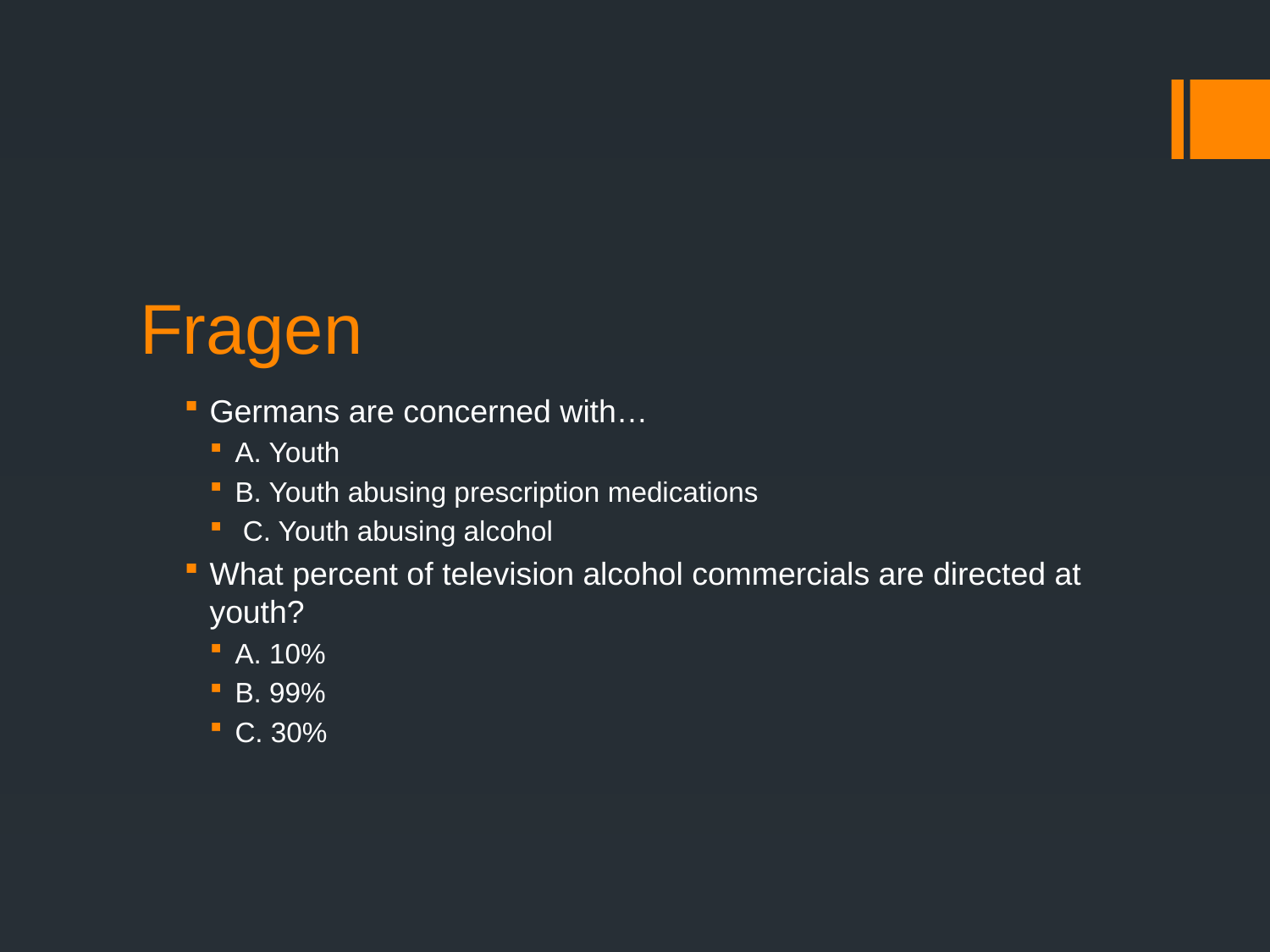

# Fragen
Germans are concerned with…
A. Youth
B. Youth abusing prescription medications
 C. Youth abusing alcohol
What percent of television alcohol commercials are directed at youth?
A. 10%
B. 99%
C. 30%